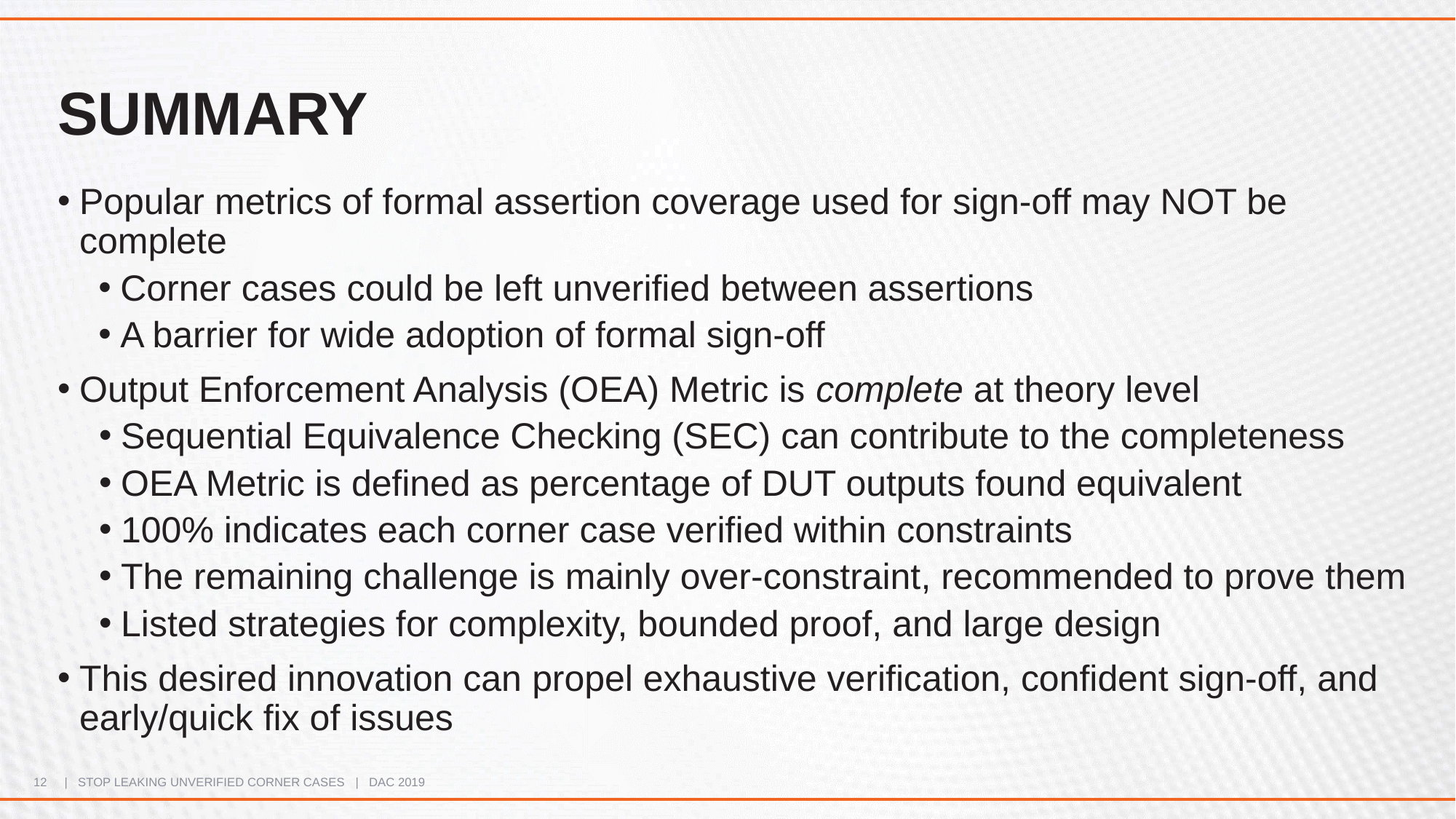

# Summary
Popular metrics of formal assertion coverage used for sign-off may NOT be complete
Corner cases could be left unverified between assertions
A barrier for wide adoption of formal sign-off
Output Enforcement Analysis (OEA) Metric is complete at theory level
Sequential Equivalence Checking (SEC) can contribute to the completeness
OEA Metric is defined as percentage of DUT outputs found equivalent
100% indicates each corner case verified within constraints
The remaining challenge is mainly over-constraint, recommended to prove them
Listed strategies for complexity, bounded proof, and large design
This desired innovation can propel exhaustive verification, confident sign-off, and early/quick fix of issues